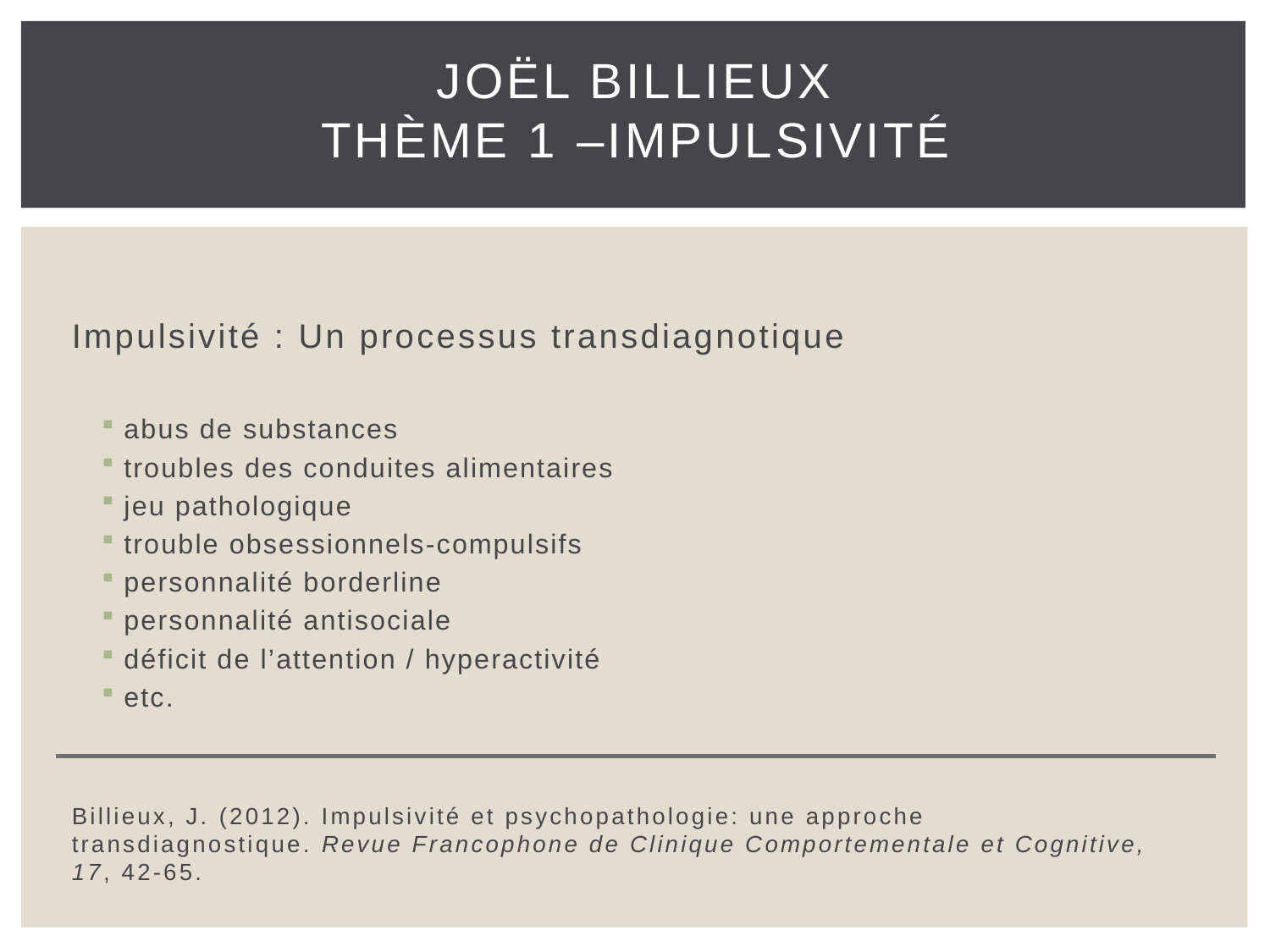

# Joël Billieux Thème 1 –impulsivité

Impulsivité : Un processus transdiagnotique

abus de substances
troubles des conduites alimentaires
jeu pathologique
trouble obsessionnels-compulsifs
personnalité borderline
personnalité antisociale
déficit de l’attention / hyperactivité
etc.

Billieux, J. (2012). Impulsivité et psychopathologie: une approche transdiagnostique. Revue Francophone de Clinique Comportementale et Cognitive, 17, 42-65.